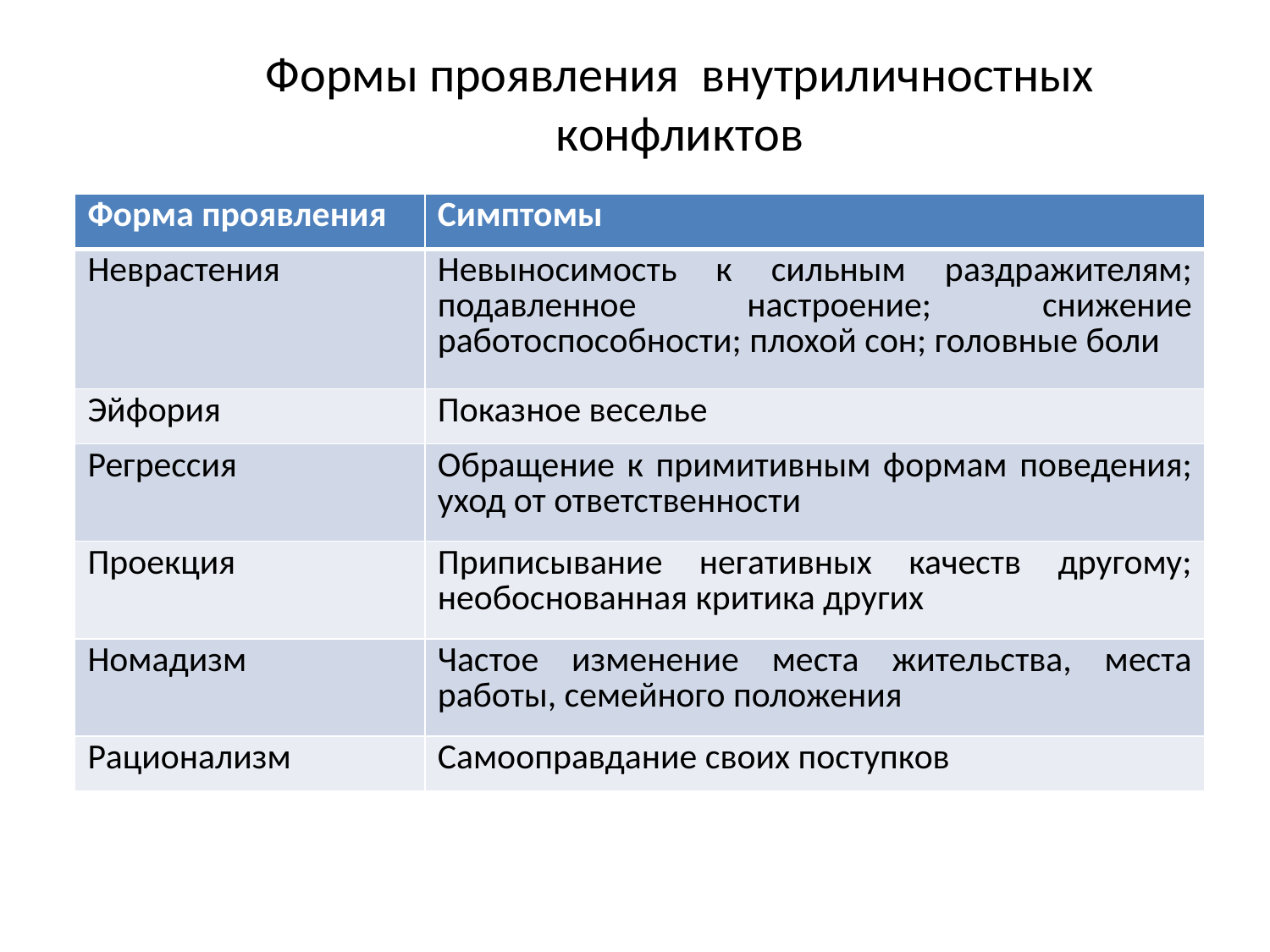

Формы проявления  внутриличностных конфликтов
| Форма проявления | Симптомы |
| --- | --- |
| Неврастения | Невыносимость к сильным раздражителям; подавленное настроение; снижение работоспособности; плохой сон; головные боли |
| Эйфория | Показное веселье |
| Регрессия | Обращение к примитивным формам поведения; уход от ответственности |
| Проекция | Приписывание негативных качеств другому; необоснованная критика других |
| Номадизм | Частое изменение места жительства, места работы, семейного положения |
| Рационализм | Самооправдание своих поступков |